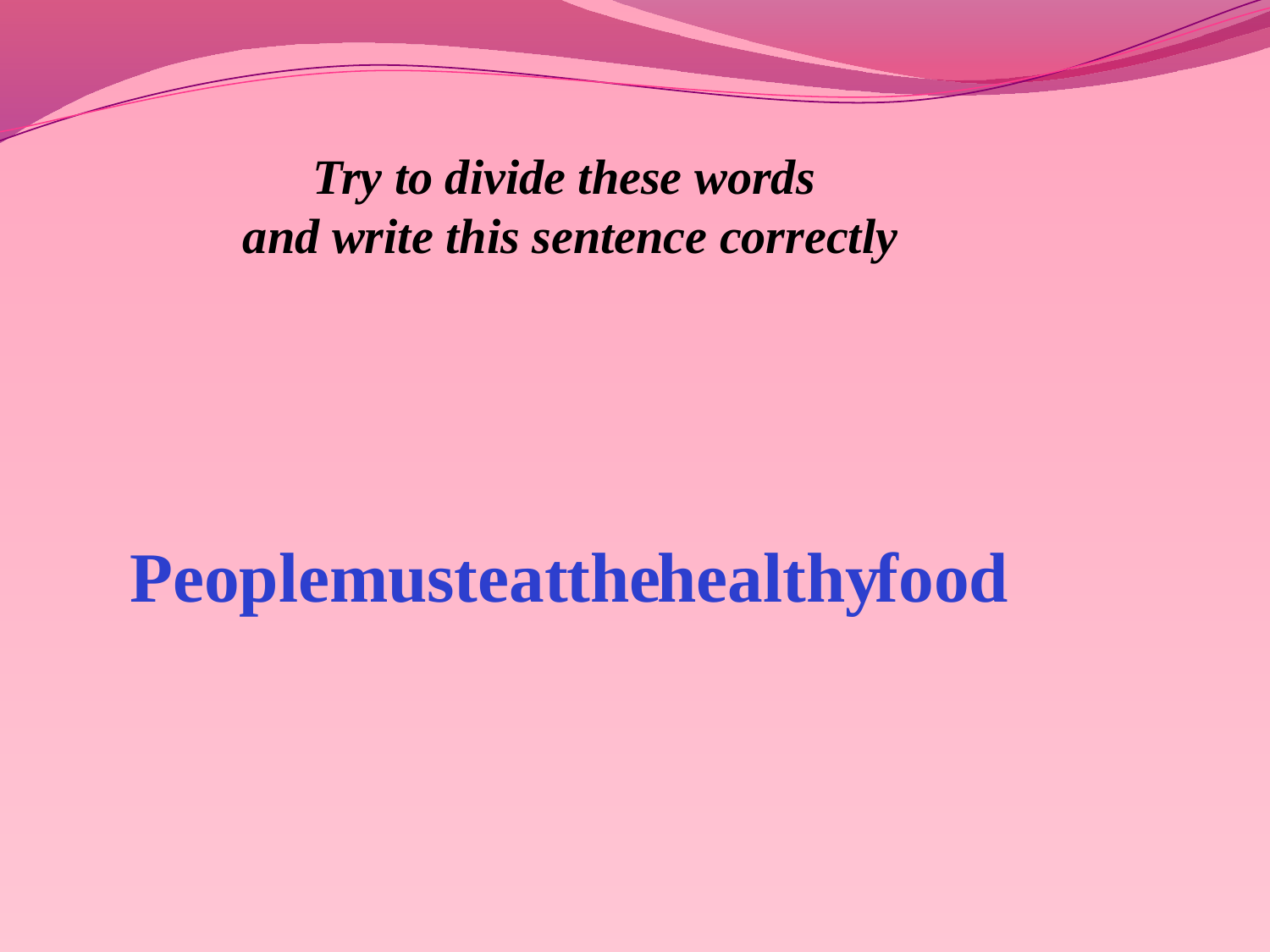

Try to divide these words
and write this sentence correctly
People
must
eat
the
healthy
food